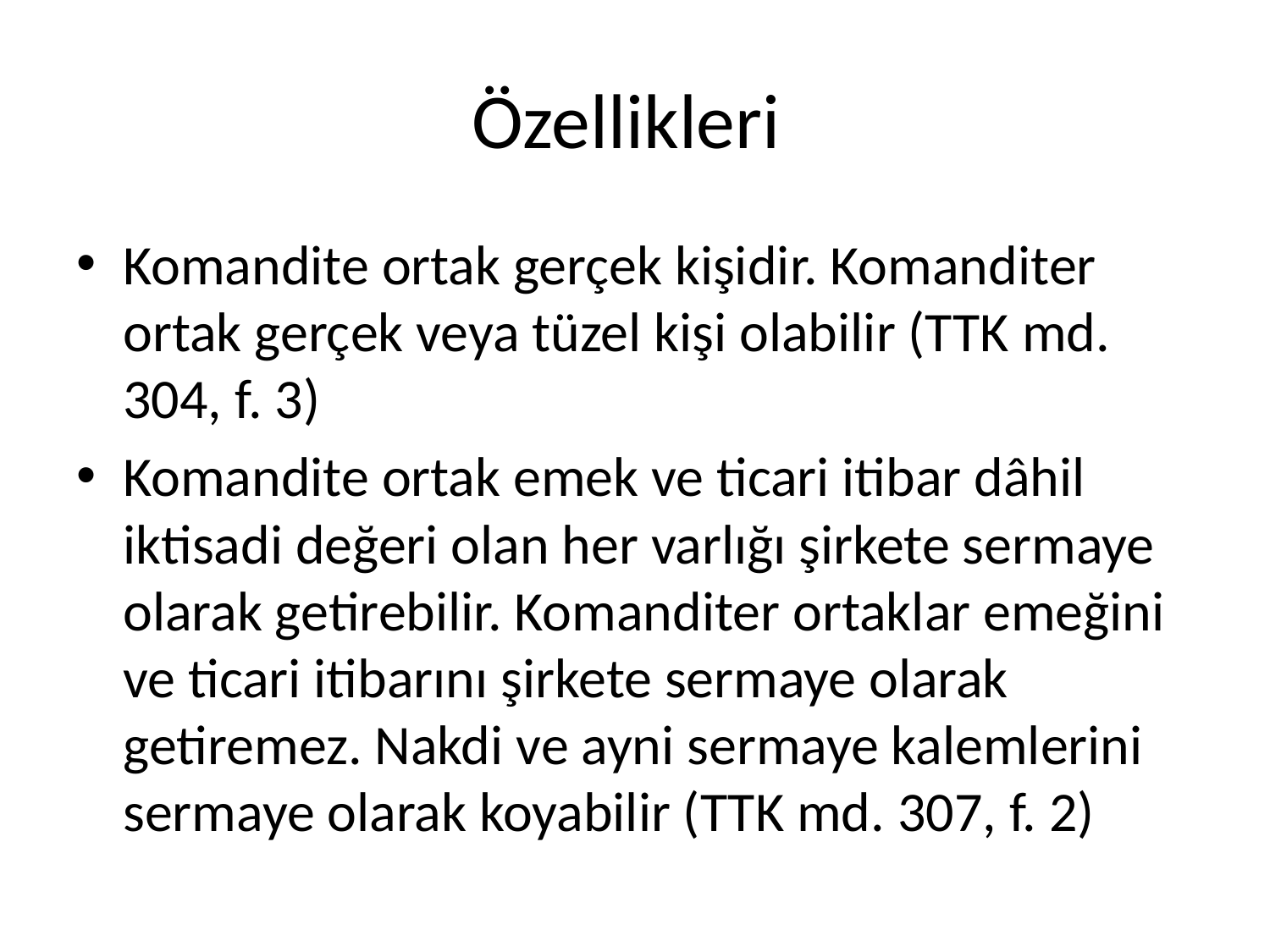

# Özellikleri
Komandite ortak gerçek kişidir. Komanditer ortak gerçek veya tüzel kişi olabilir (TTK md. 304, f. 3)
Komandite ortak emek ve ticari itibar dâhil iktisadi değeri olan her varlığı şirkete sermaye olarak getirebilir. Komanditer ortaklar emeğini ve ticari itibarını şirkete sermaye olarak getiremez. Nakdi ve ayni sermaye kalemlerini sermaye olarak koyabilir (TTK md. 307, f. 2)